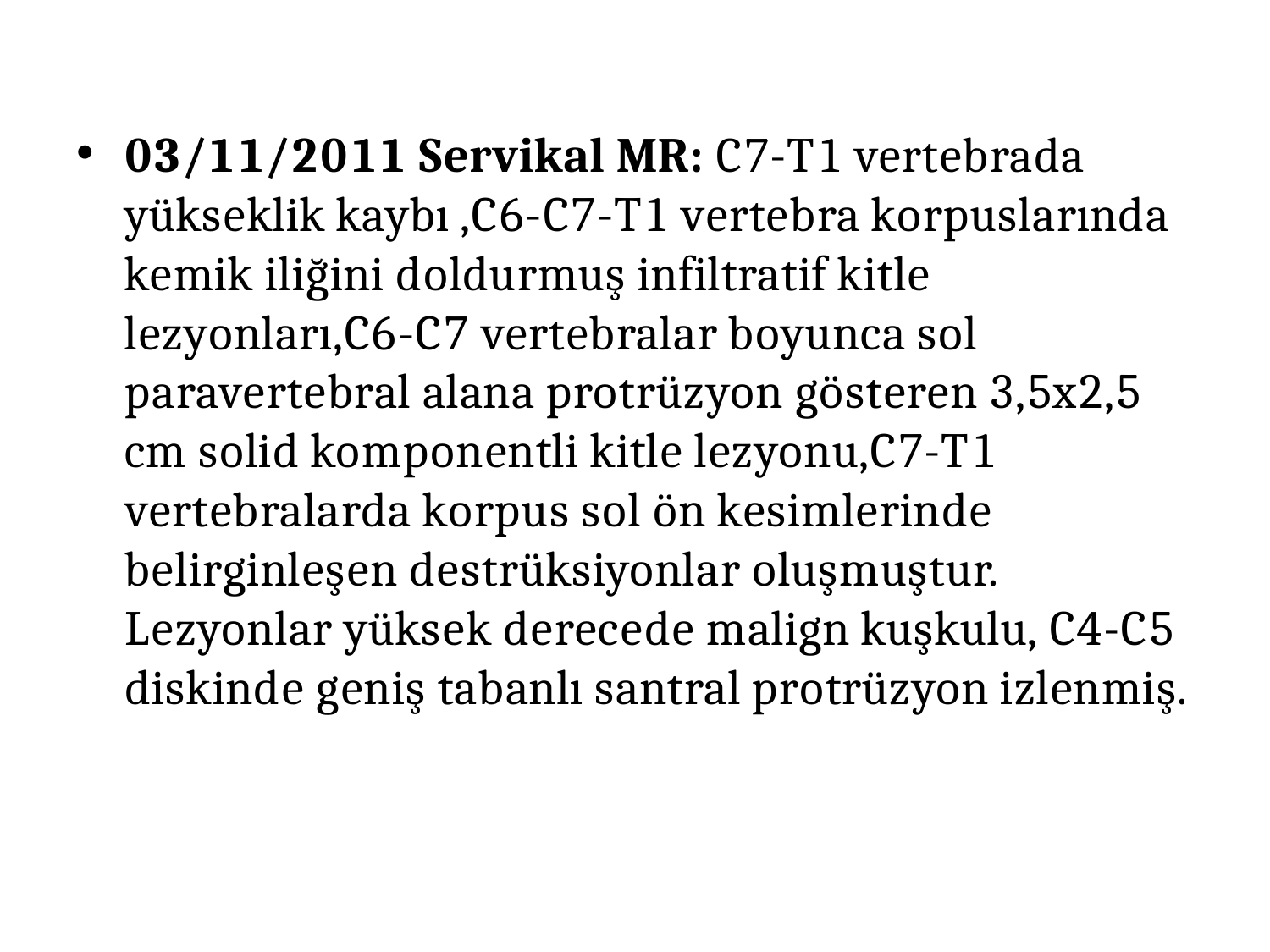

03/11/2011 Servikal MR: C7-T1 vertebrada yükseklik kaybı ,C6-C7-T1 vertebra korpuslarında kemik iliğini doldurmuş infiltratif kitle lezyonları,C6-C7 vertebralar boyunca sol paravertebral alana protrüzyon gösteren 3,5x2,5 cm solid komponentli kitle lezyonu,C7-T1 vertebralarda korpus sol ön kesimlerinde belirginleşen destrüksiyonlar oluşmuştur. Lezyonlar yüksek derecede malign kuşkulu, C4-C5 diskinde geniş tabanlı santral protrüzyon izlenmiş.